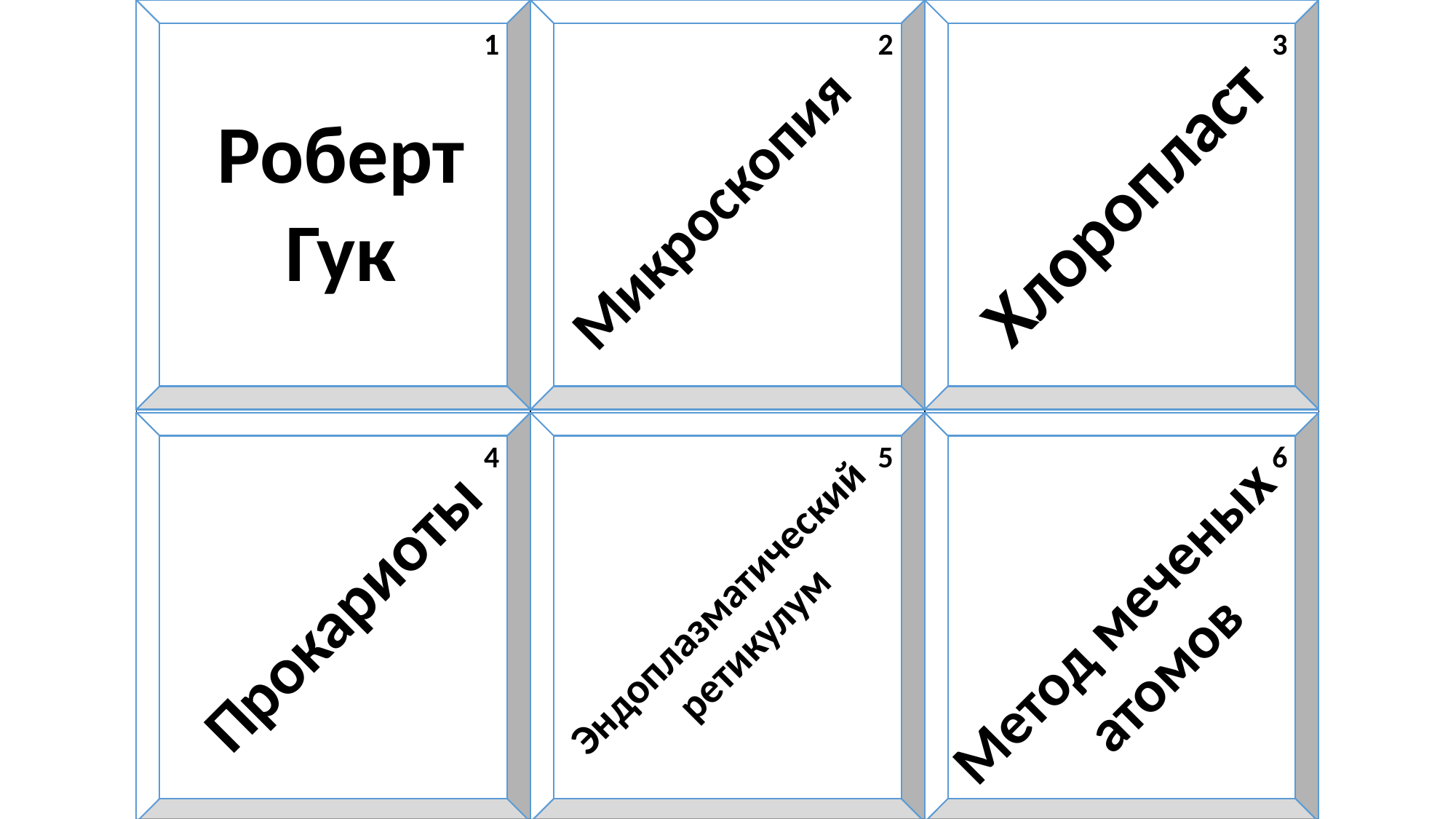

|  |  |  |
| --- | --- | --- |
|  |  |  |

1
2
3

Роберт Гук
Хлоропласт
Микроскопия

4
5
6

Прокариоты
Эндоплазматический ретикулум
Метод меченых атомов